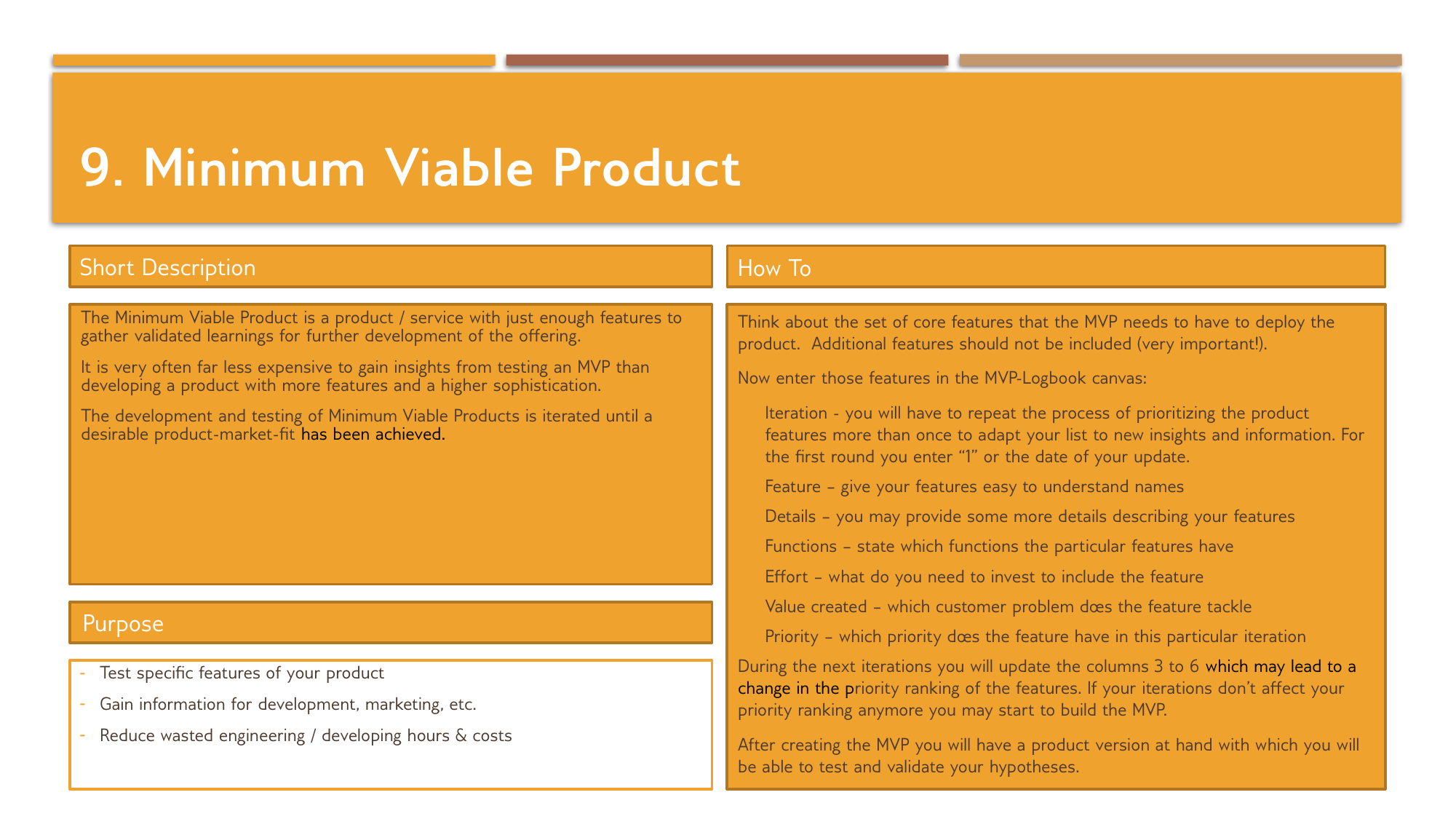

# 9. Minimum Viable Product
Short Description
How To
Think about the set of core features that the MVP needs to have to deploy the product.  Additional features should not be included (very important!).
Now enter those features in the MVP-Logbook canvas:
Iteration - you will have to repeat the process of prioritizing the product features more than once to adapt your list to new insights and information. For the first round you enter “1” or the date of your update.
Feature – give your features easy to understand names
Details – you may provide some more details describing your features
Functions – state which functions the particular features have
Effort – what do you need to invest to include the feature
Value created – which customer problem does the feature tackle
Priority – which priority does the feature have in this particular iteration
During the next iterations you will update the columns 3 to 6 which may lead to a change in the priority ranking of the features. If your iterations don’t affect your priority ranking anymore you may start to build the MVP.
After creating the MVP you will have a product version at hand with which you will be able to test and validate your hypotheses.
The Minimum Viable Product is a product / service with just enough features to gather validated learnings for further development of the offering.
It is very often far less expensive to gain insights from testing an MVP than developing a product with more features and a higher sophistication.
The development and testing of Minimum Viable Products is iterated until a desirable product-market-fit has been achieved.
Purpose
Test specific features of your product
Gain information for development, marketing, etc.
Reduce wasted engineering / developing hours & costs